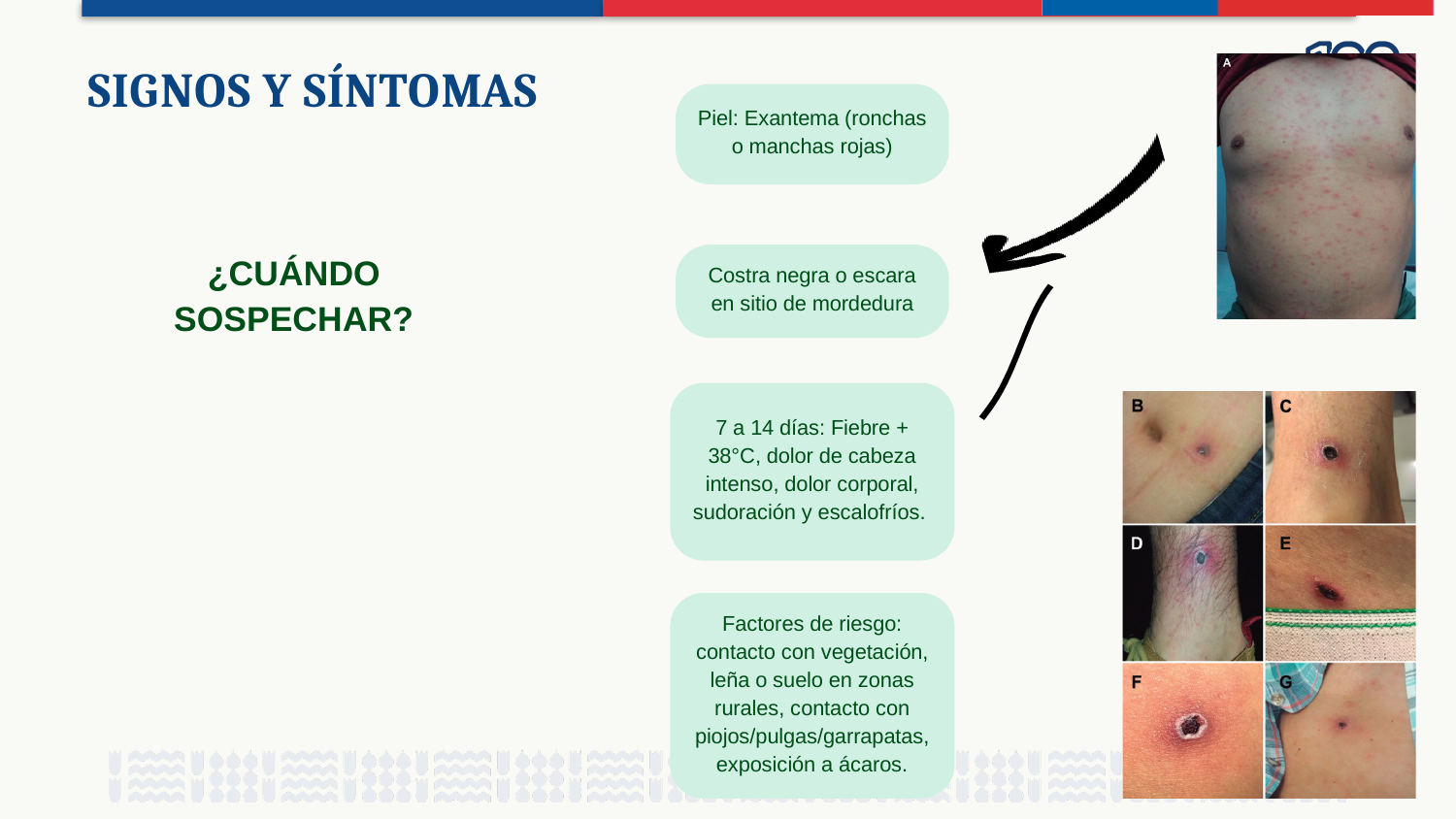

# SIGNOS Y SÍNTOMAS

Piel: Exantema (ronchas o manchas rojas)

Costra negra o escara en sitio de mordedura
¿CUÁNDO SOSPECHAR?

7 a 14 días: Fiebre + 38°C, dolor de cabeza intenso, dolor corporal, sudoración y escalofríos.

Factores de riesgo: contacto con vegetación, leña o suelo en zonas rurales, contacto con piojos/pulgas/garrapatas, exposición a ácaros.